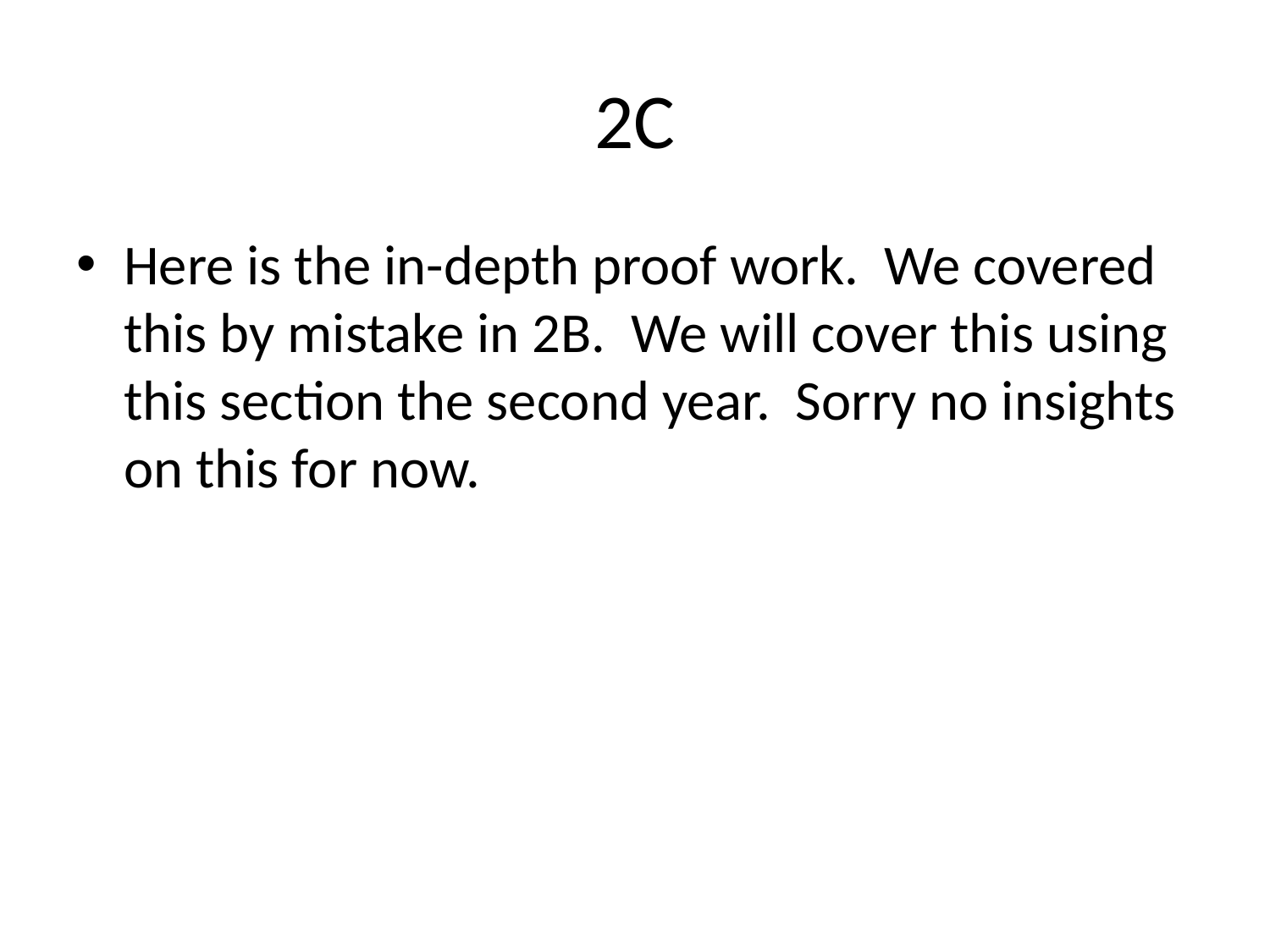

# 2C
Here is the in-depth proof work.  We covered this by mistake in 2B.  We will cover this using this section the second year.  Sorry no insights on this for now.